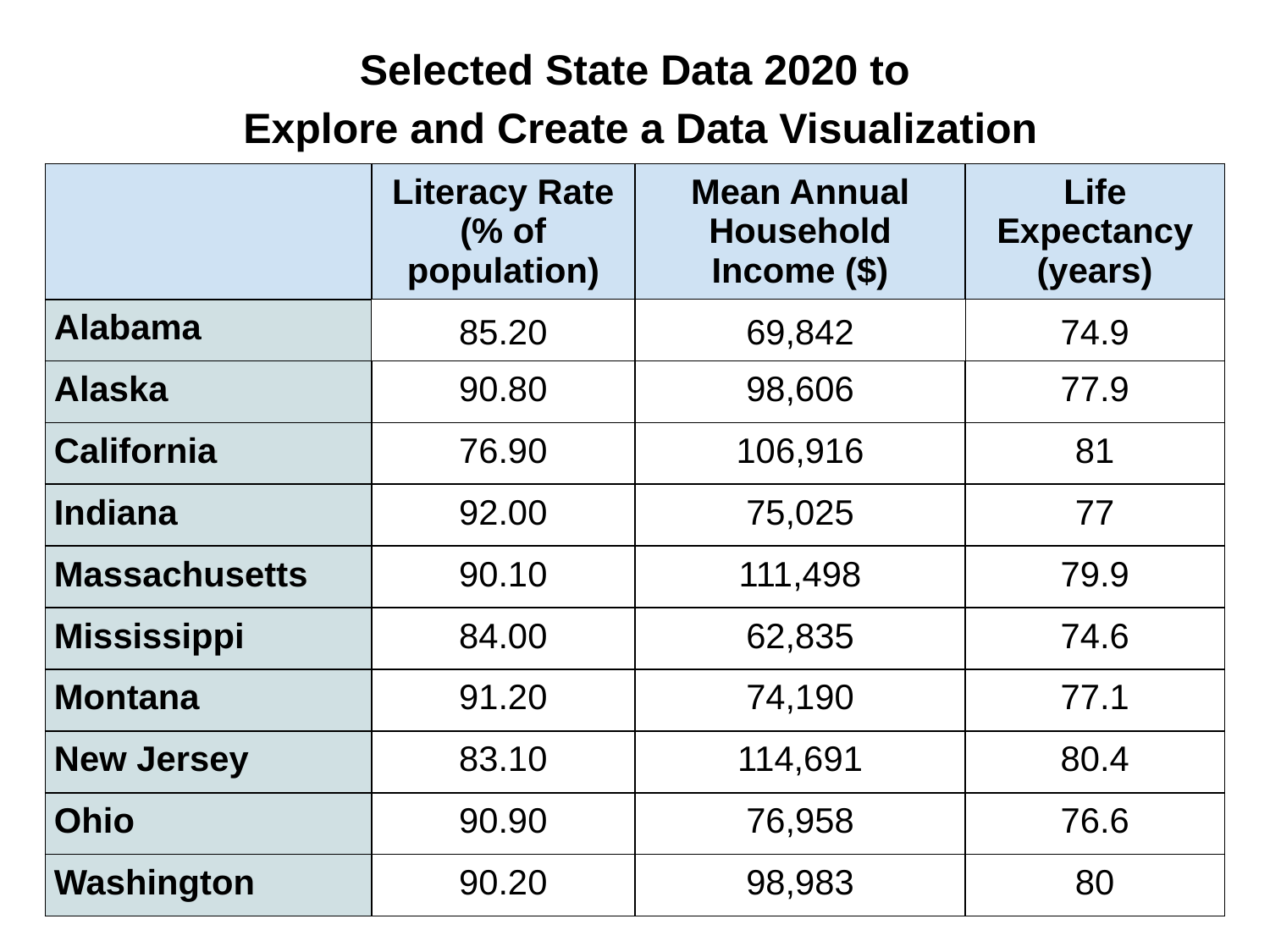

# Selected State Data 2020 to
Explore and Create a Data Visualization
|  | Literacy Rate (% of population) | Mean Annual Household Income ($) | Life Expectancy (years) |
| --- | --- | --- | --- |
| Alabama | 85.20 | 69,842 | 74.9 |
| Alaska | 90.80 | 98,606 | 77.9 |
| California | 76.90 | 106,916 | 81 |
| Indiana | 92.00 | 75,025 | 77 |
| Massachusetts | 90.10 | 111,498 | 79.9 |
| Mississippi | 84.00 | 62,835 | 74.6 |
| Montana | 91.20 | 74,190 | 77.1 |
| New Jersey | 83.10 | 114,691 | 80.4 |
| Ohio | 90.90 | 76,958 | 76.6 |
| Washington | 90.20 | 98,983 | 80 |